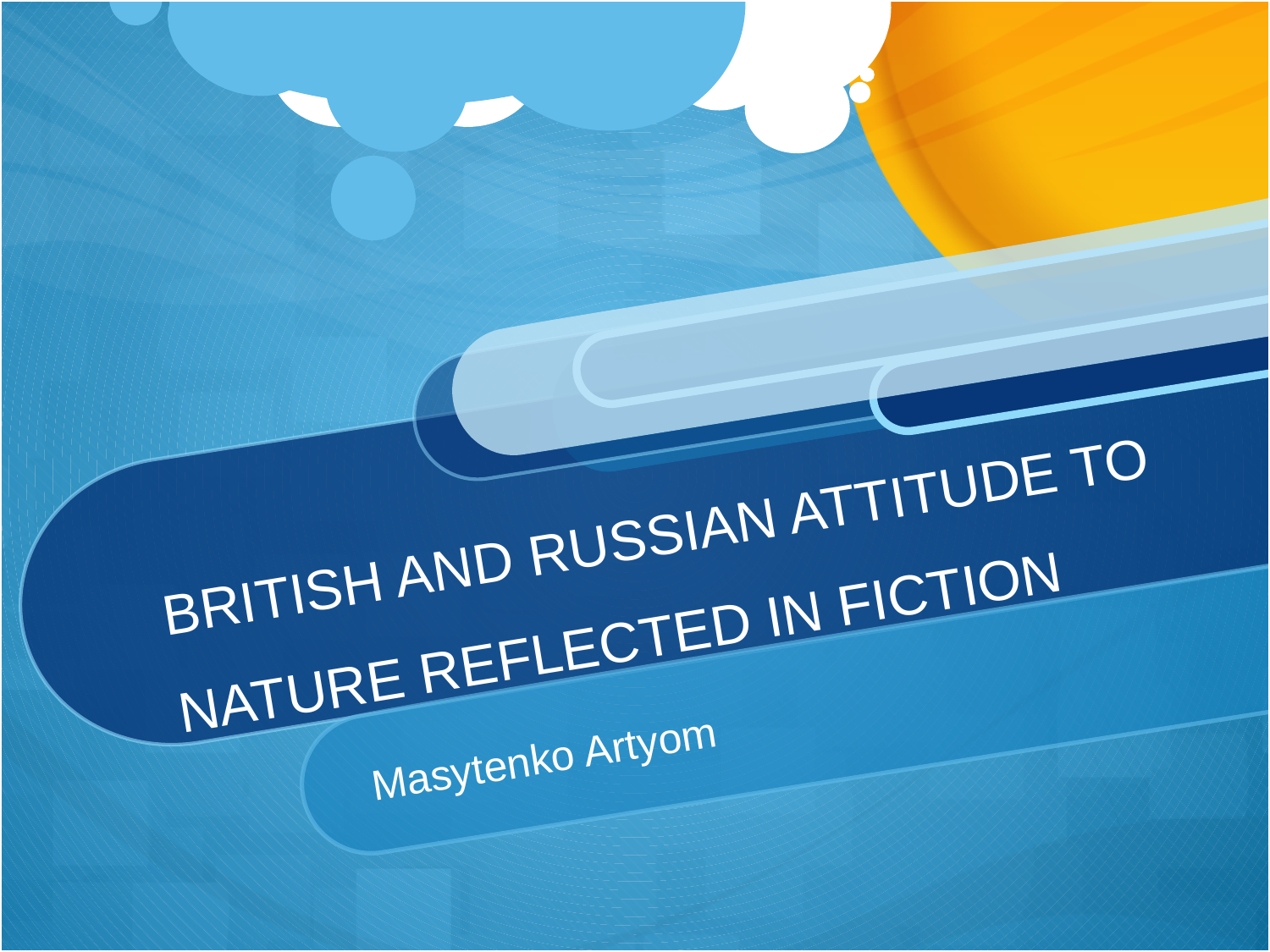

# BRITISH AND RUSSIAN ATTITUDE TO NATURE REFLECTED IN FICTION
Masytenko Artyom